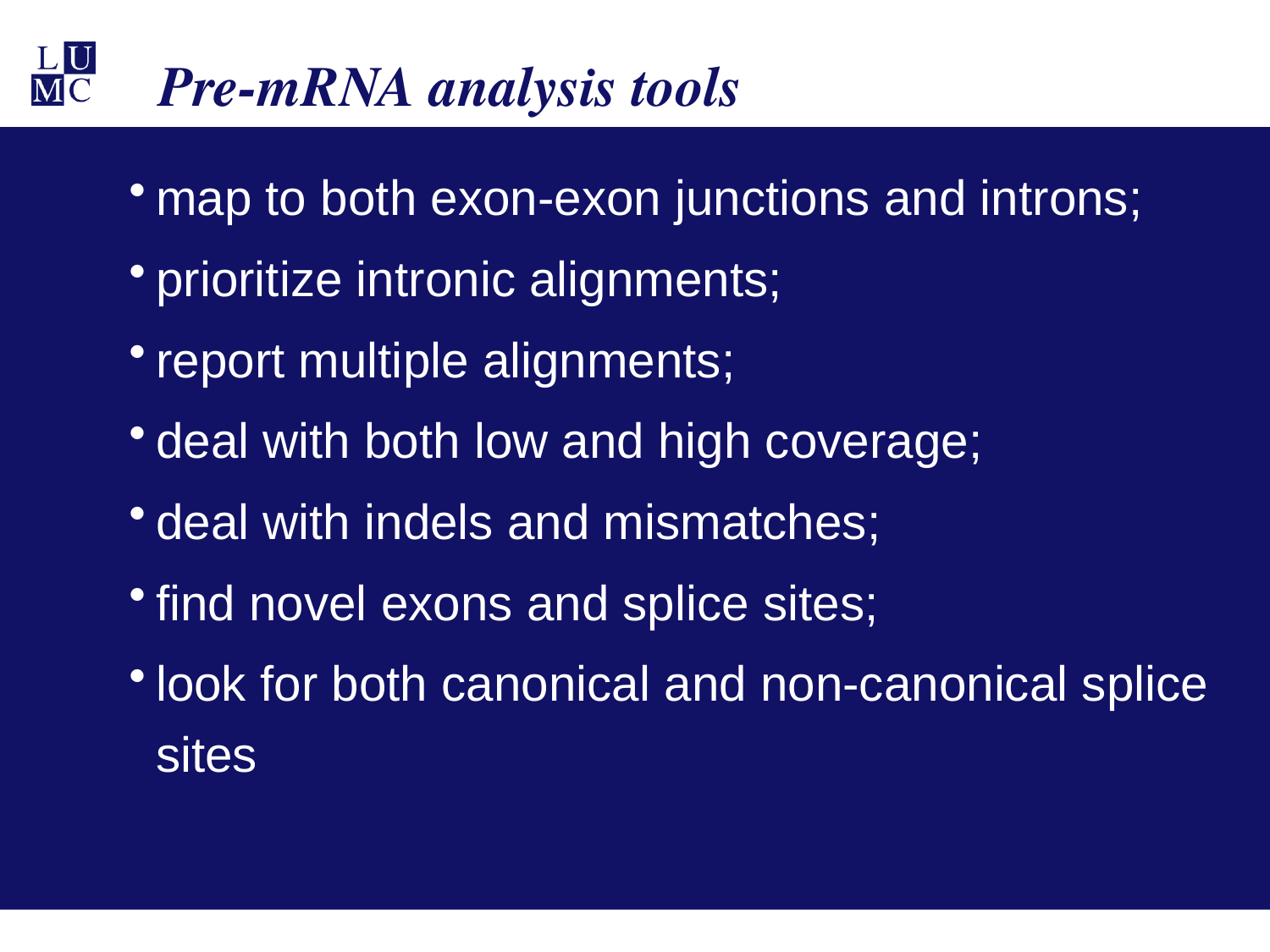

# Pre-mRNA analysis tools
map to both exon-exon junctions and introns;
prioritize intronic alignments;
report multiple alignments;
deal with both low and high coverage;
deal with indels and mismatches;
find novel exons and splice sites;
look for both canonical and non-canonical splice sites